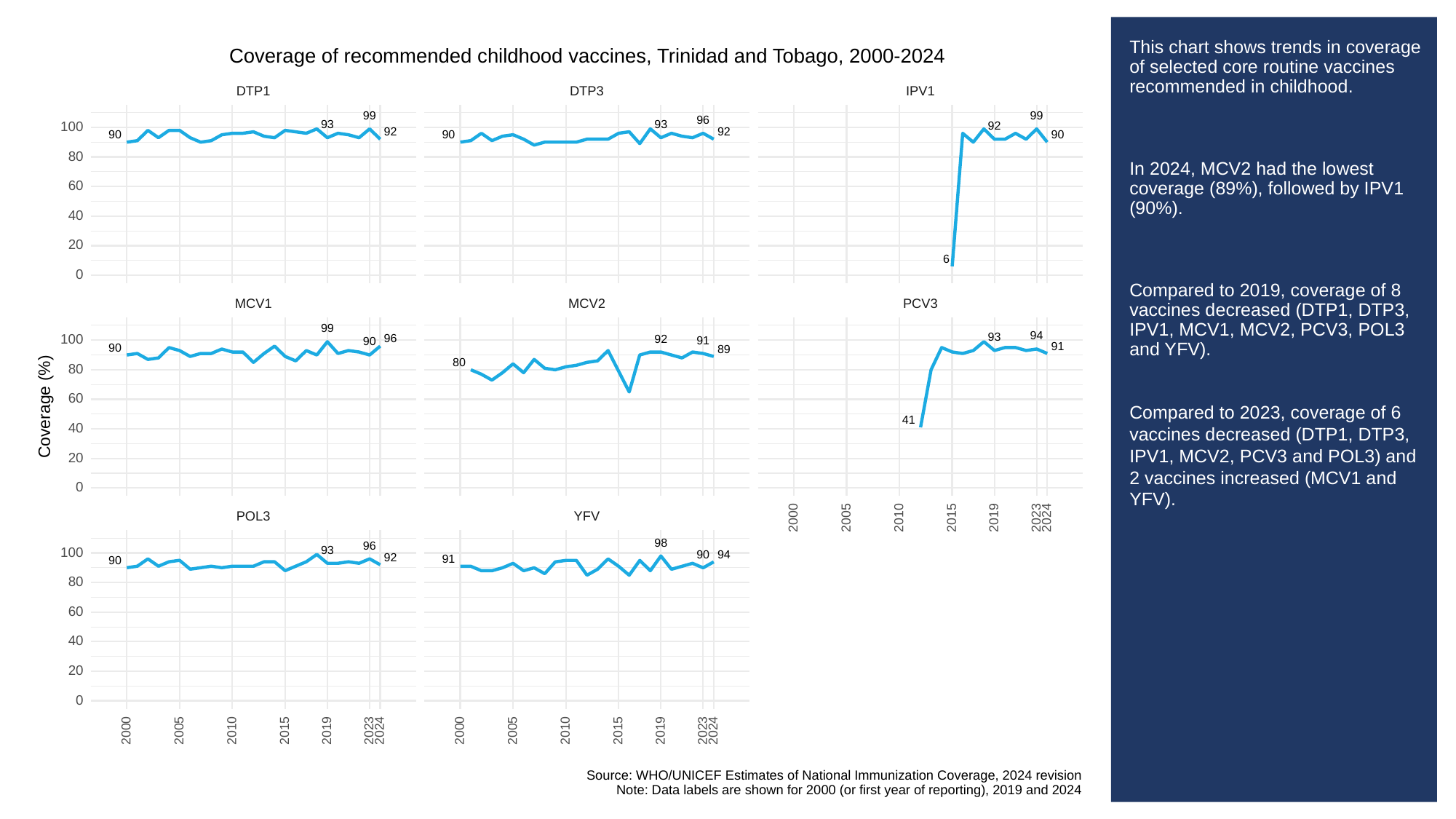

# This chart shows trends in coverage of selected core routine vaccines recommended in childhood.

In 2024, MCV2 had the lowest coverage (89%), followed by IPV1 (90%).

Compared to 2019, coverage of 8 vaccines decreased (DTP1, DTP3, IPV1, MCV1, MCV2, PCV3, POL3 and YFV).

Compared to 2023, coverage of 6 vaccines decreased (DTP1, DTP3, IPV1, MCV2, PCV3 and POL3) and 2 vaccines increased (MCV1 and YFV).

Coverage of recommended childhood vaccines, Trinidad and Tobago, 2000-2024
DTP3
DTP1
IPV1

99
99

96
93
93
100
92

92
92

90
90
90

80

60

40

20

6

0

PCV3
MCV1
MCV2

99

94
93
96
100
92
91
90

91
90
89

80
80

60
Coverage (%)

41
40

20

0

POL3
YFV
2023
2000
2005
2010
2015
2019
2024

98
96
93
100
94
90

92

91

90

80

60

40

20

0

2023
2023
2000
2005
2010
2015
2019
2024
2000
2005
2010
2015
2019
2024
Source: WHO/UNICEF Estimates of National Immunization Coverage, 2024 revision
Note: Data labels are shown for 2000 (or first year of reporting), 2019 and 2024